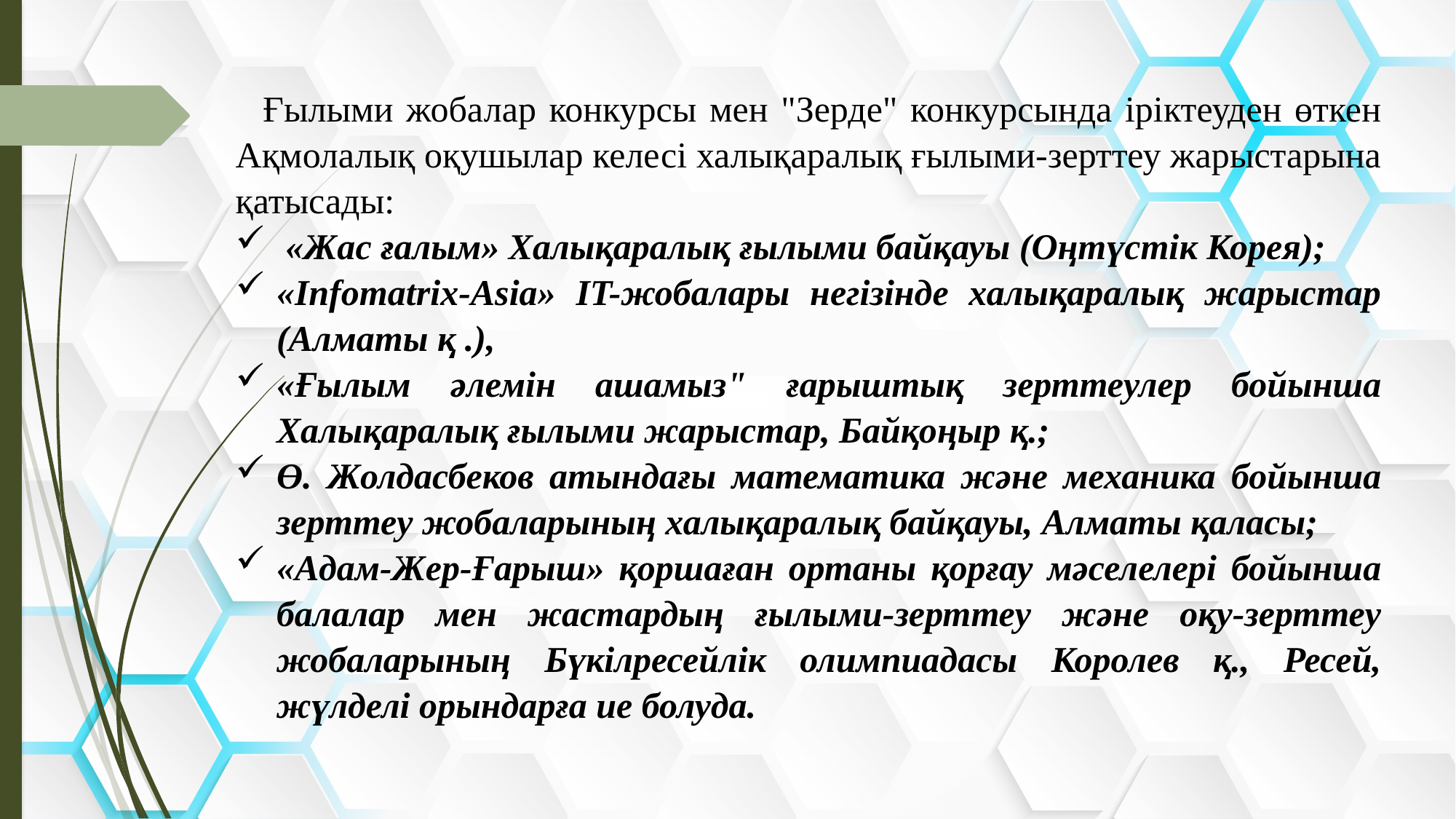

Ғылыми жобалар конкурсы мен "Зерде" конкурсында іріктеуден өткен Ақмолалық оқушылар келесі халықаралық ғылыми-зерттеу жарыстарына қатысады:
 «Жас ғалым» Халықаралық ғылыми байқауы (Оңтүстік Корея);
«Infomatrix-Asia» IT-жобалары негізінде халықаралық жарыстар (Алматы қ .),
«Ғылым әлемін ашамыз" ғарыштық зерттеулер бойынша Халықаралық ғылыми жарыстар, Байқоңыр қ.;
Ө. Жолдасбеков атындағы математика және механика бойынша зерттеу жобаларының халықаралық байқауы, Алматы қаласы;
«Адам-Жер-Ғарыш» қоршаған ортаны қорғау мәселелері бойынша балалар мен жастардың ғылыми-зерттеу және оқу-зерттеу жобаларының Бүкілресейлік олимпиадасы Королев қ., Ресей, жүлделі орындарға ие болуда.